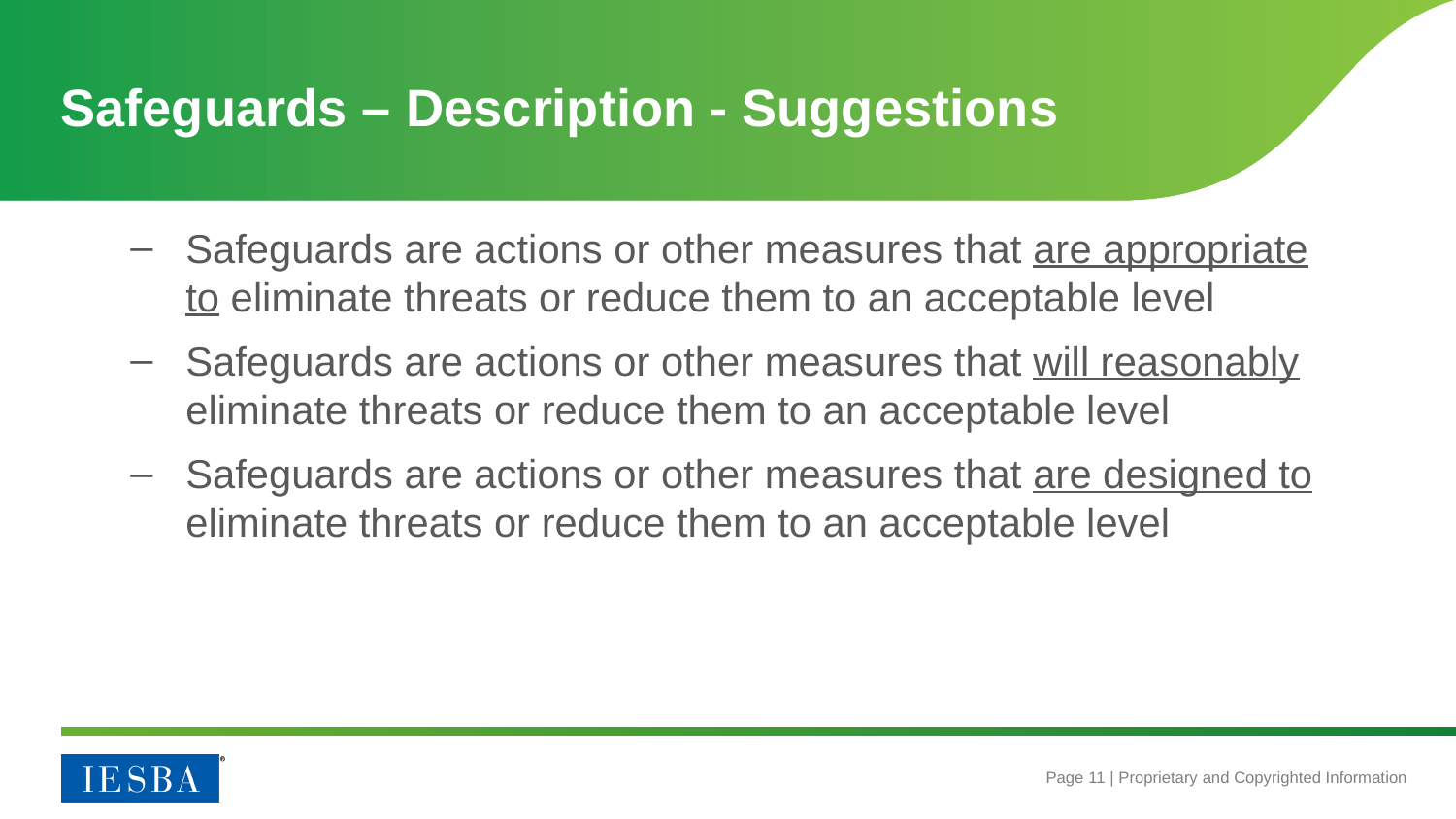

# Safeguards – Description - Suggestions
Safeguards are actions or other measures that are appropriate to eliminate threats or reduce them to an acceptable level
Safeguards are actions or other measures that will reasonably eliminate threats or reduce them to an acceptable level
Safeguards are actions or other measures that are designed to eliminate threats or reduce them to an acceptable level